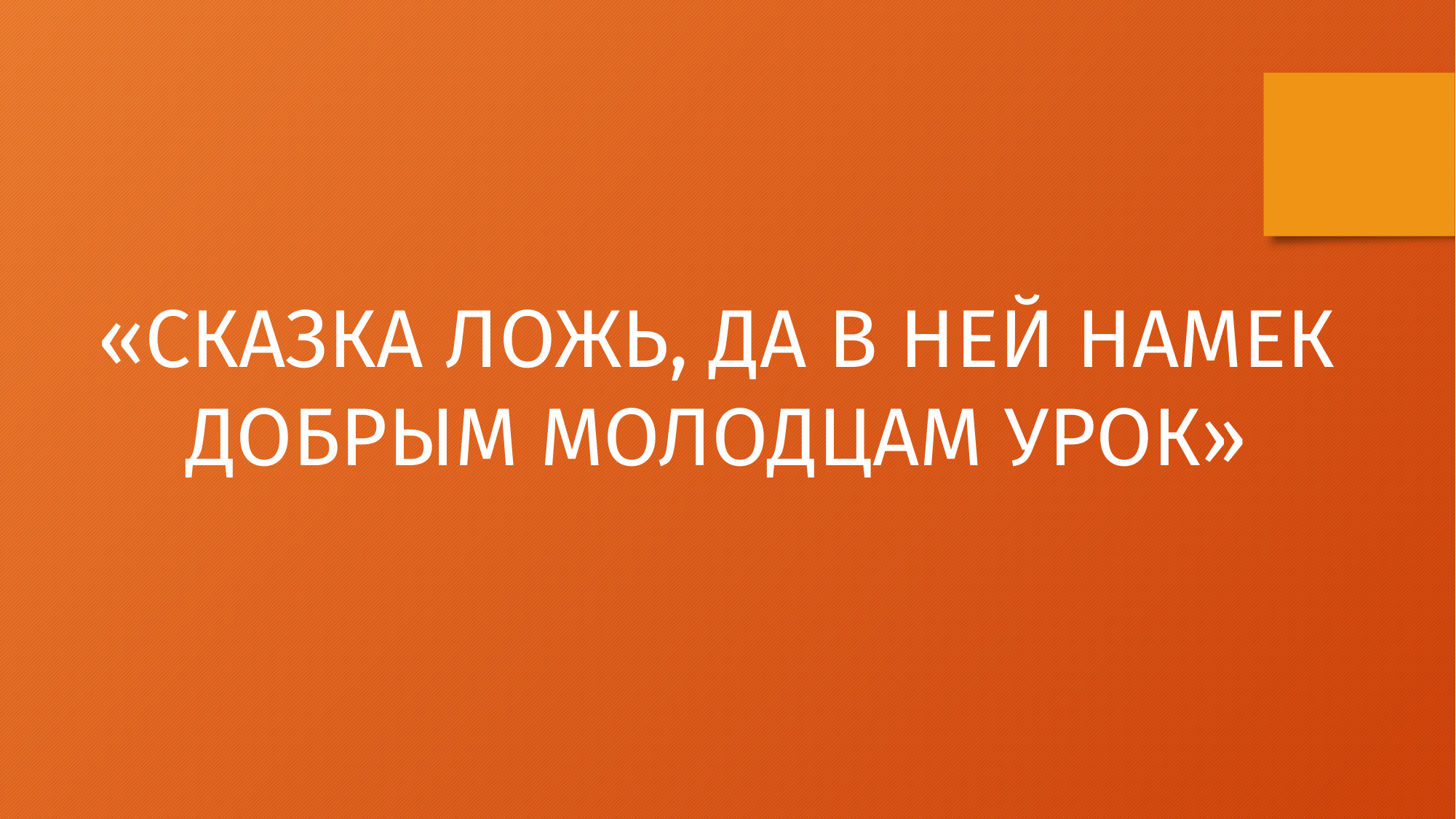

«СКАЗКА ЛОЖЬ, ДА В НЕЙ НАМЕК
ДОБРЫМ МОЛОДЦАМ УРОК»